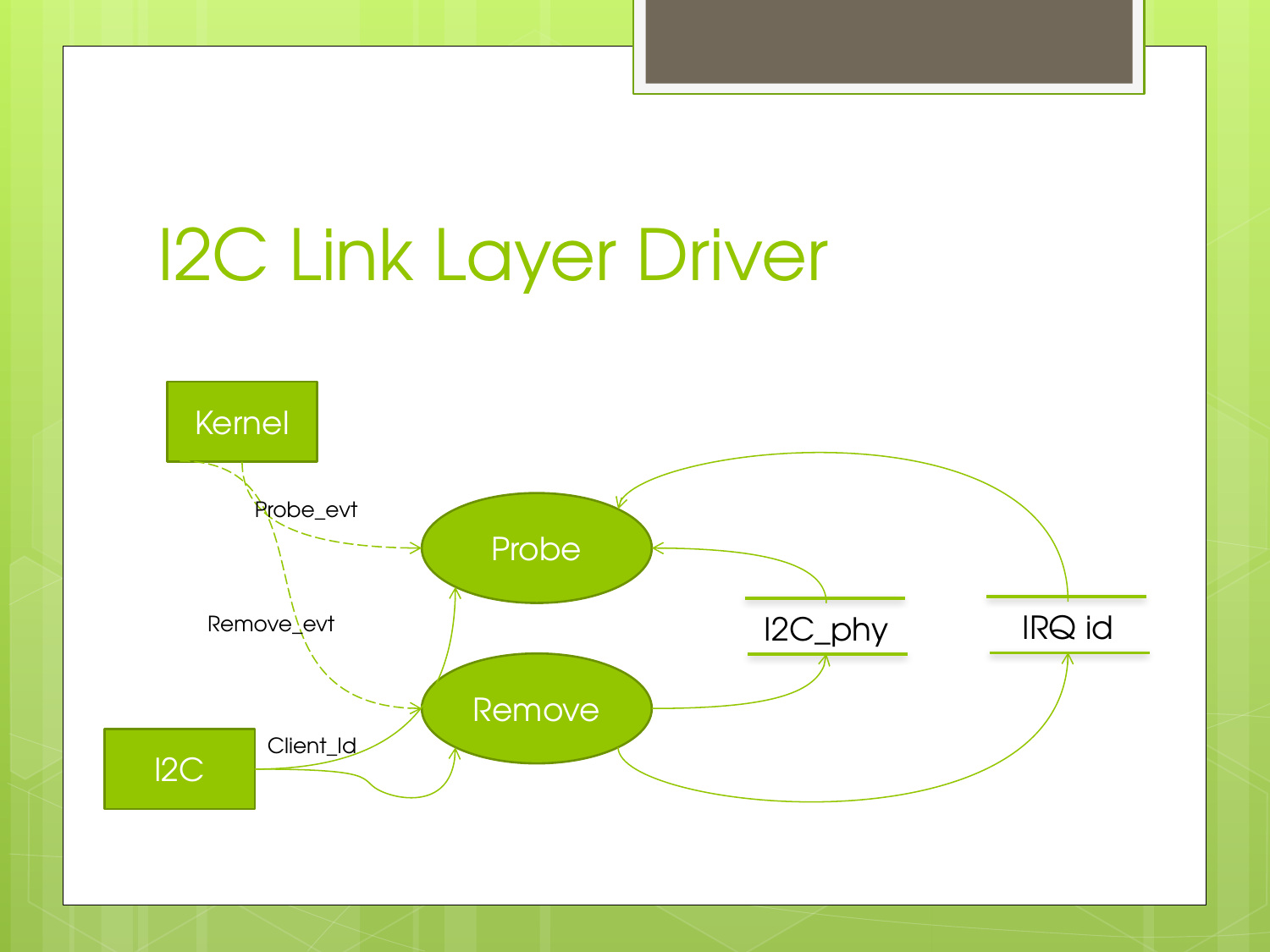

# I2C Link Layer Driver
Kernel
Probe_evt
Probe
IRQ id
I2C_phy
Remove_evt
Remove
Client_Id
I2C